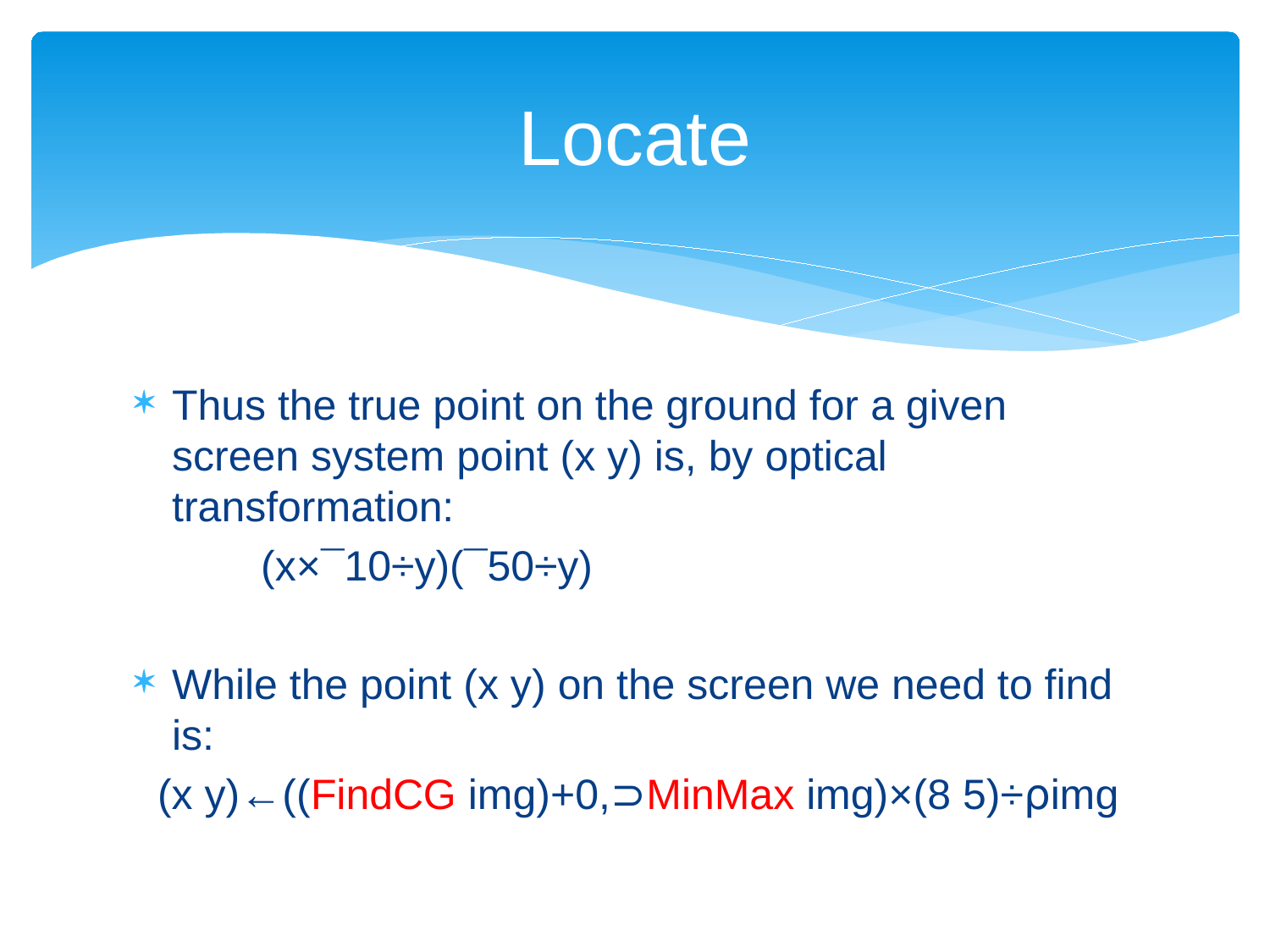

# Locate
Thus the true point on the ground for a given screen system point (x y) is, by optical transformation:
  	(x×¯10÷y)(¯50÷y)

While the point (x y) on the screen we need to find is:
  (x y)←((FindCG img)+0,⊃MinMax img)×(8 5)÷⍴img